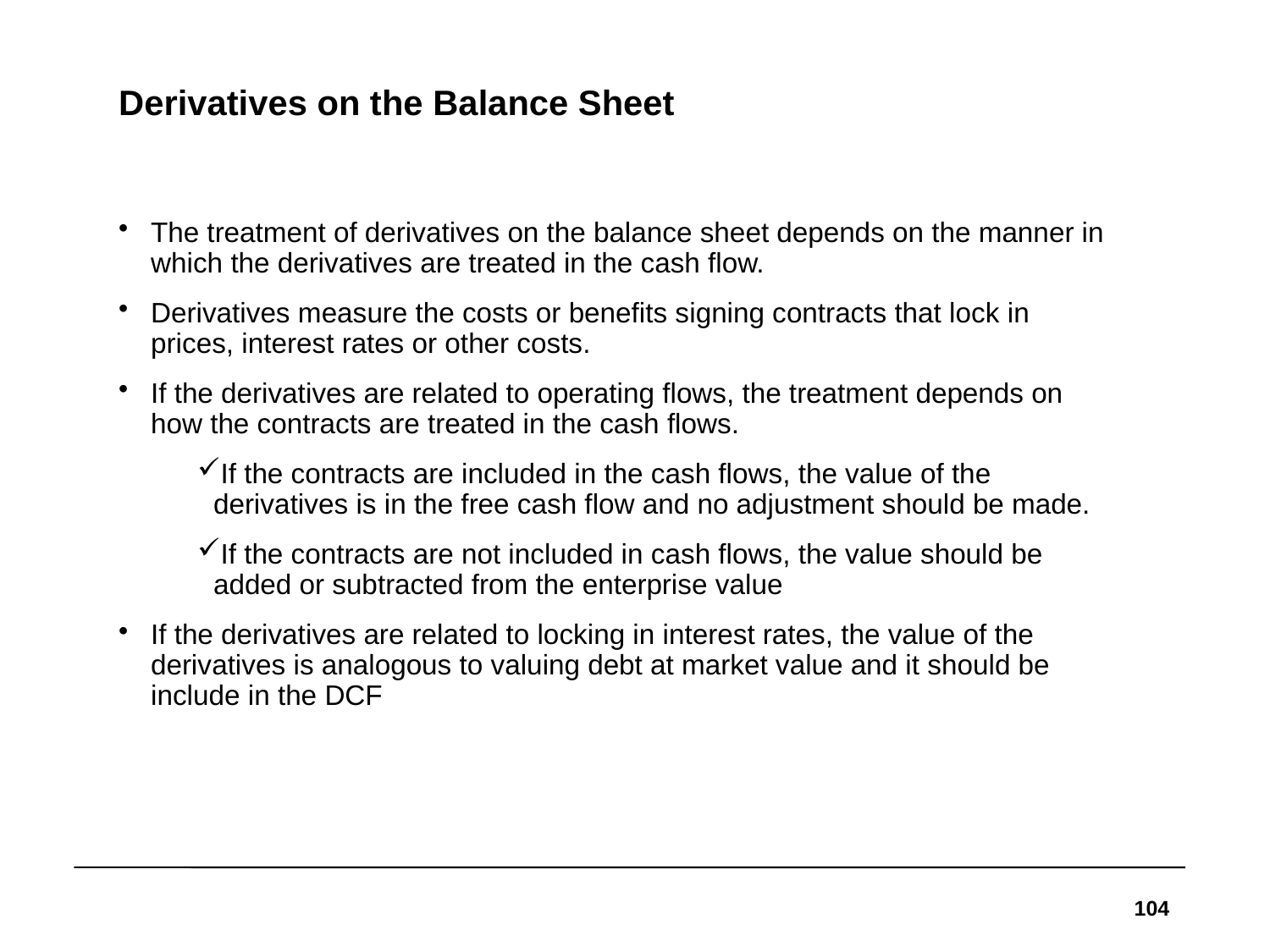

# Derivatives on the Balance Sheet
The treatment of derivatives on the balance sheet depends on the manner in which the derivatives are treated in the cash flow.
Derivatives measure the costs or benefits signing contracts that lock in prices, interest rates or other costs.
If the derivatives are related to operating flows, the treatment depends on how the contracts are treated in the cash flows.
If the contracts are included in the cash flows, the value of the derivatives is in the free cash flow and no adjustment should be made.
If the contracts are not included in cash flows, the value should be added or subtracted from the enterprise value
If the derivatives are related to locking in interest rates, the value of the derivatives is analogous to valuing debt at market value and it should be include in the DCF